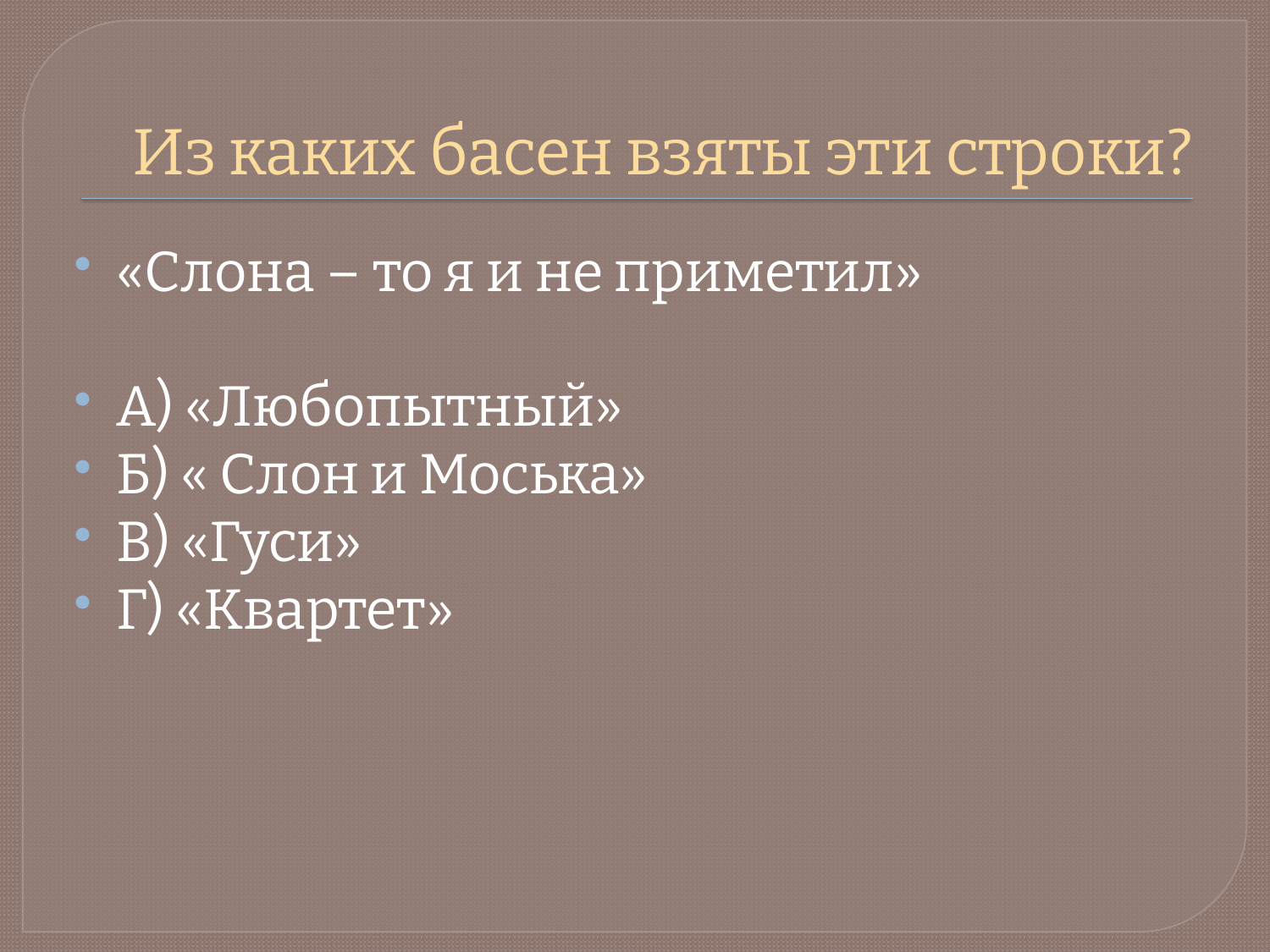

# Из каких басен взяты эти строки?
«Слона – то я и не приметил»

А) «Любопытный»
Б) « Слон и Моська»
В) «Гуси»
Г) «Квартет»